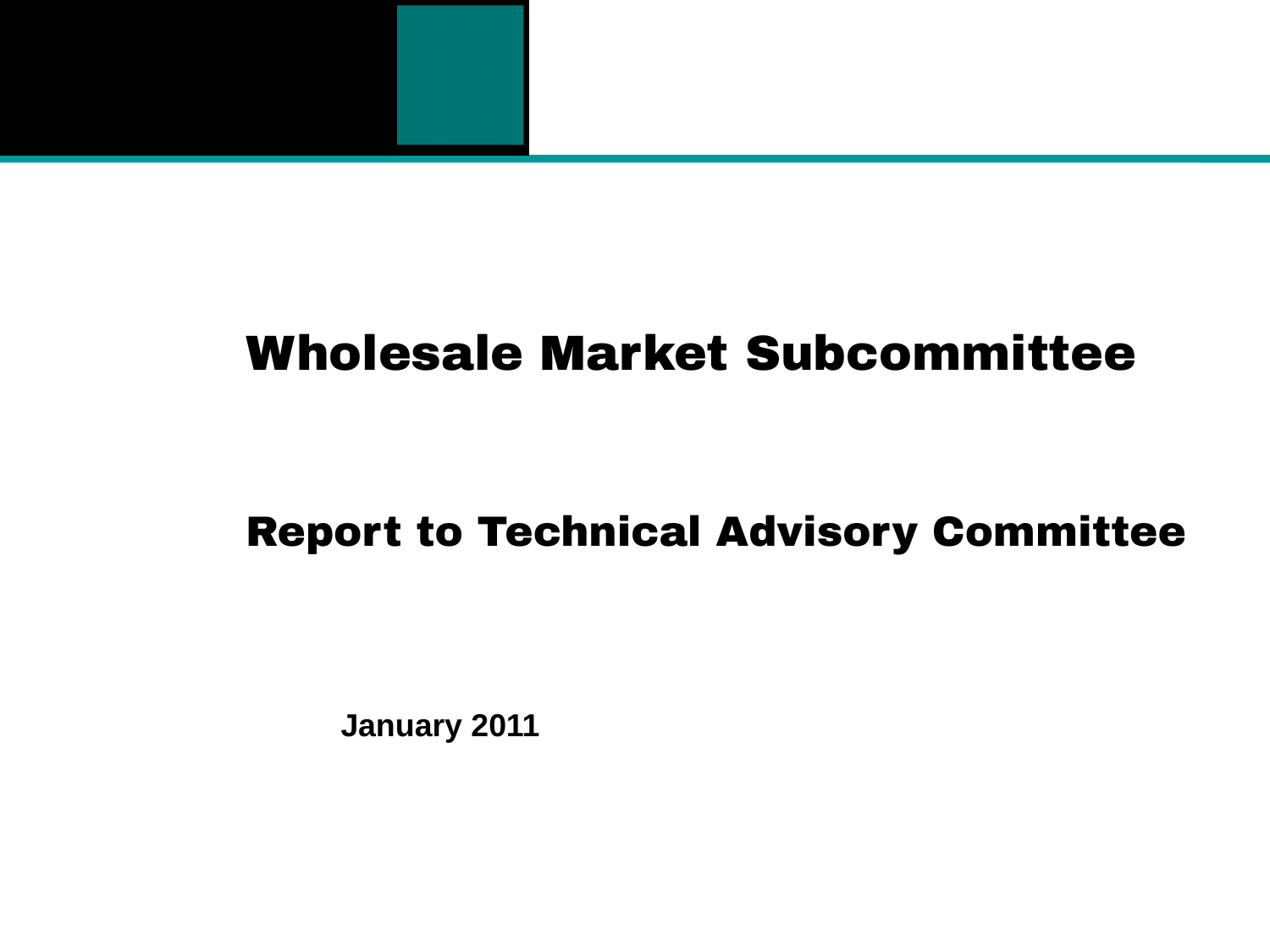

# Wholesale Market Subcommittee
Report to Technical Advisory Committee
January 2011